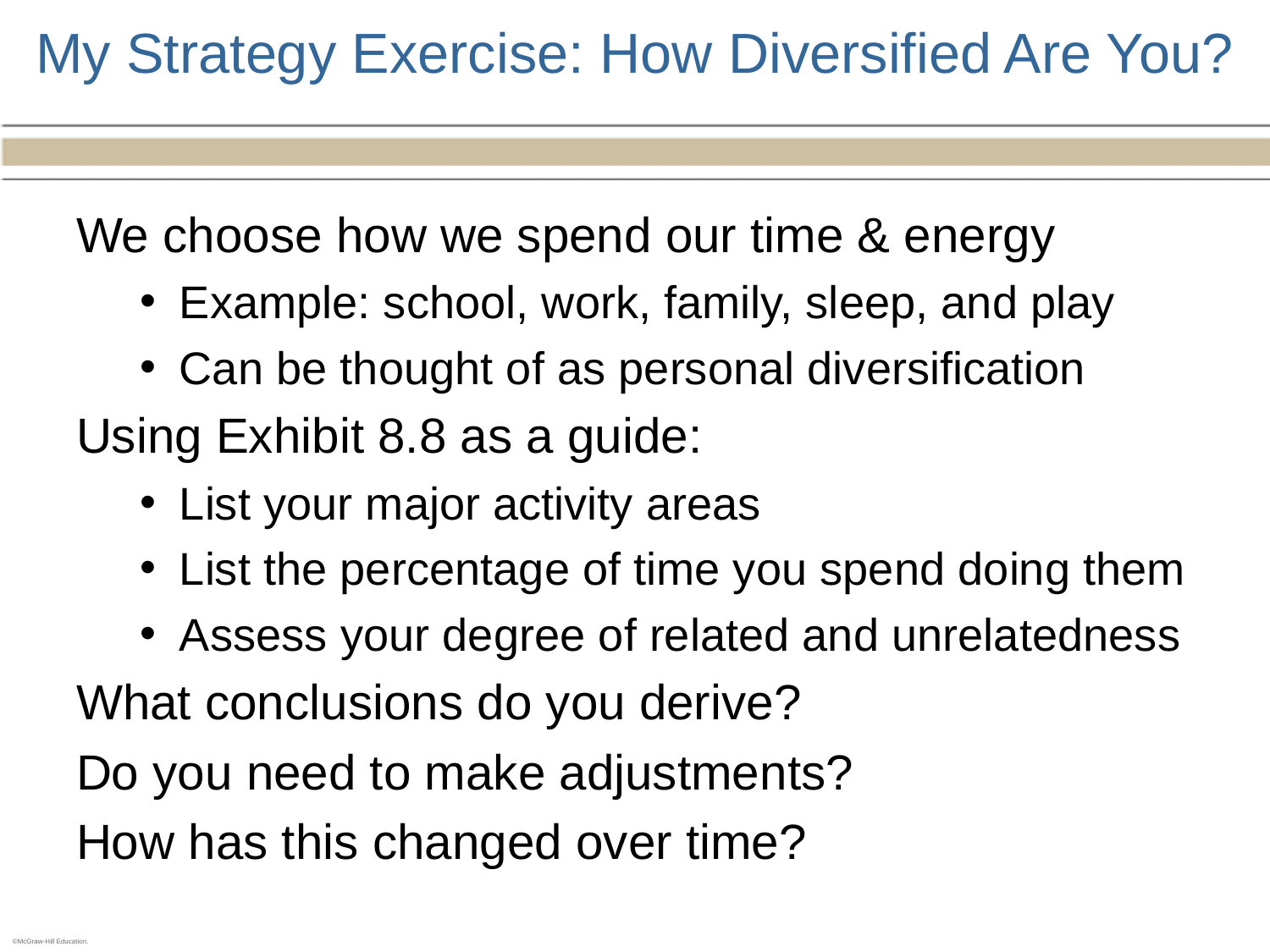

# My Strategy Exercise: How Diversified Are You?
We choose how we spend our time & energy
Example: school, work, family, sleep, and play
Can be thought of as personal diversification
Using Exhibit 8.8 as a guide:
List your major activity areas
List the percentage of time you spend doing them
Assess your degree of related and unrelatedness
What conclusions do you derive?
Do you need to make adjustments?
How has this changed over time?